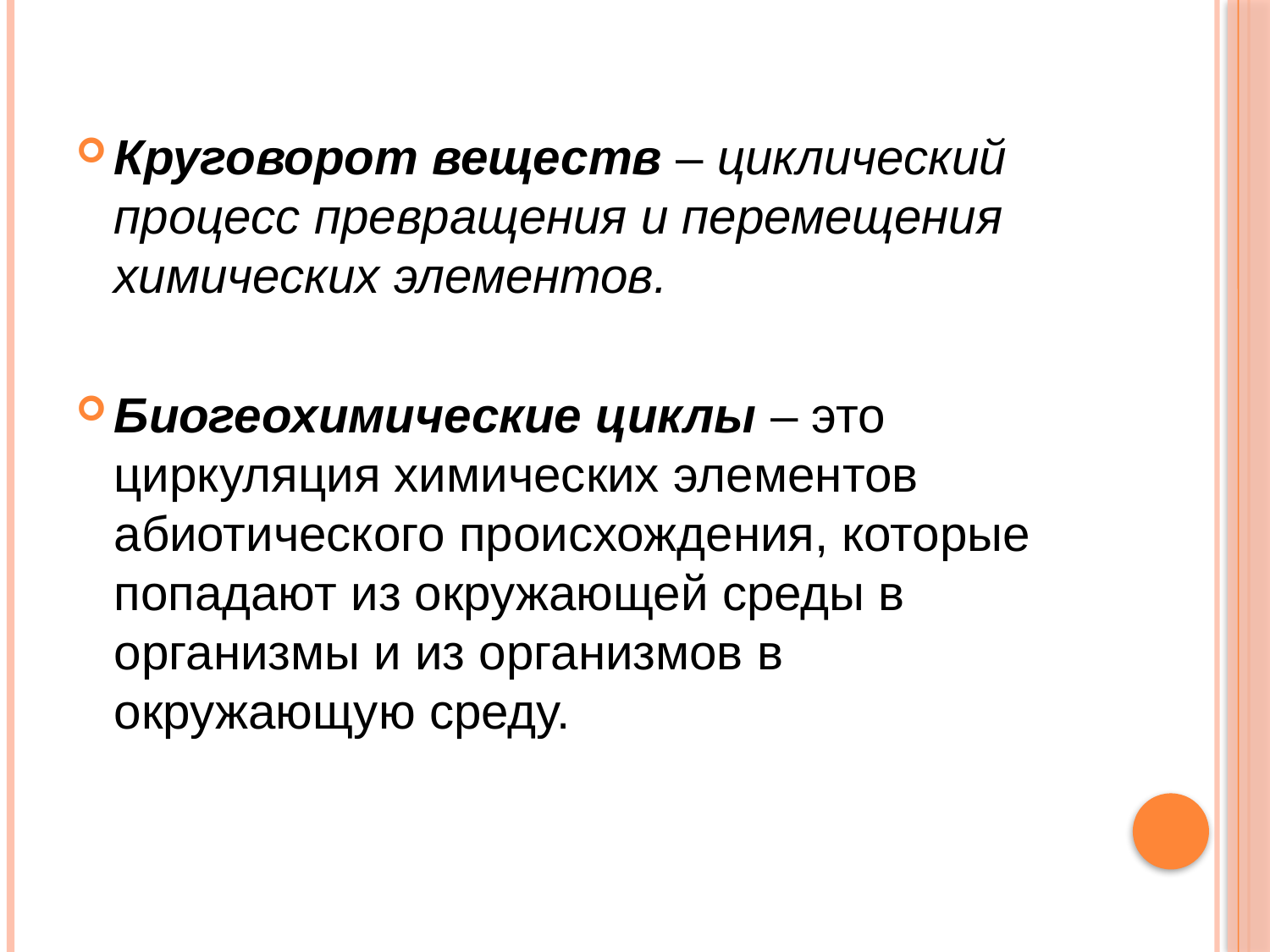

Круговорот веществ – циклический процесс превращения и перемещения химических элементов.

Биогеохимические циклы – это циркуляция химических элементов абиотического происхождения, которые попадают из окружающей среды в организмы и из организмов в окружающую среду.